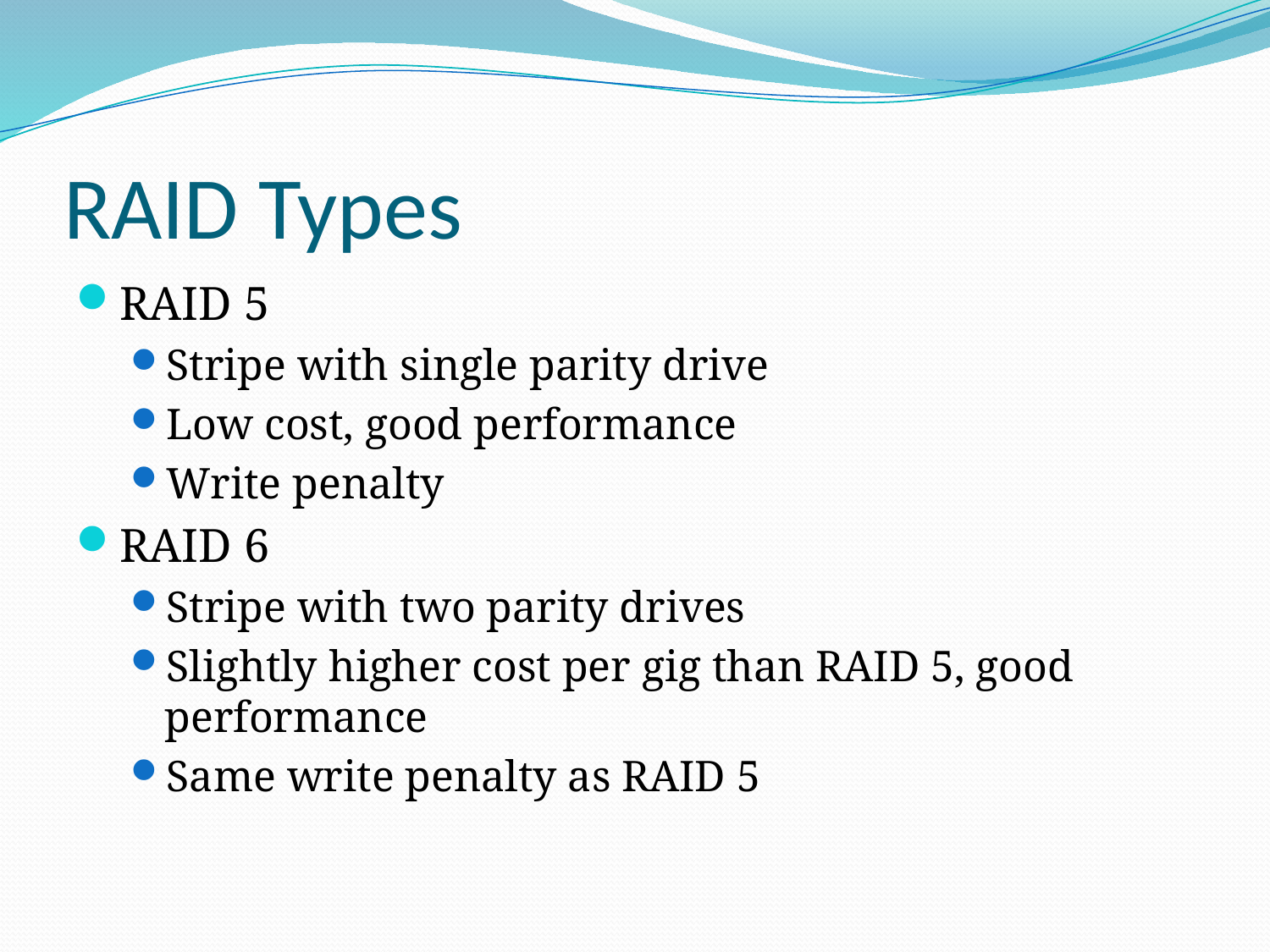

# RAID Types
RAID 5
Stripe with single parity drive
Low cost, good performance
Write penalty
RAID 6
Stripe with two parity drives
Slightly higher cost per gig than RAID 5, good performance
Same write penalty as RAID 5